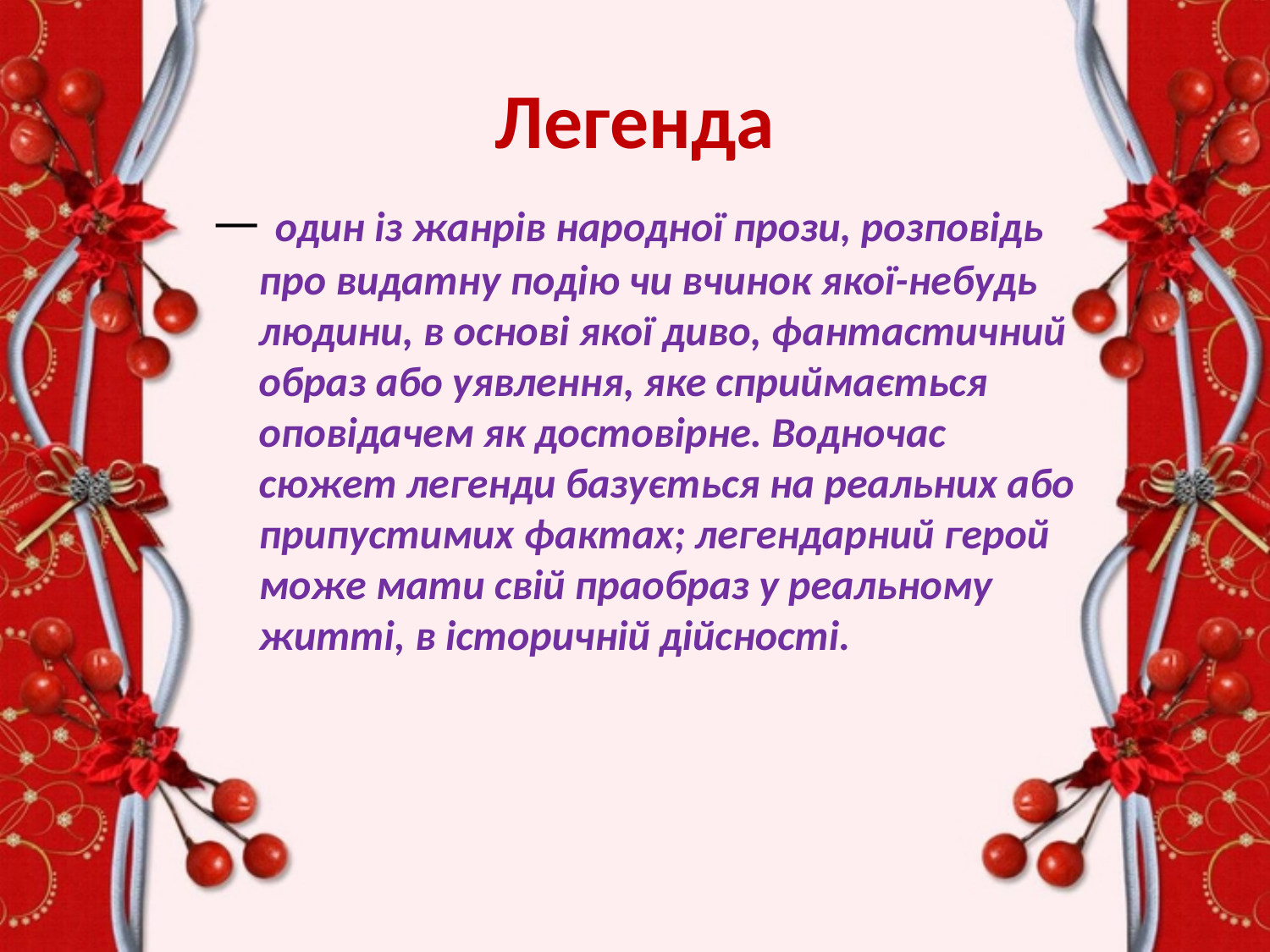

# Легенда
— один із жанрів народної прози, розповідь про видатну подію чи вчинок якої-небудь людини, в основі якої диво, фантастичний образ або уявлення, яке сприймається оповідачем як достовірне. Водночас сюжет легенди базується на реальних або припустимих фактах; легендарний герой може мати свій праобраз у реальному житті, в історичній дійсності.